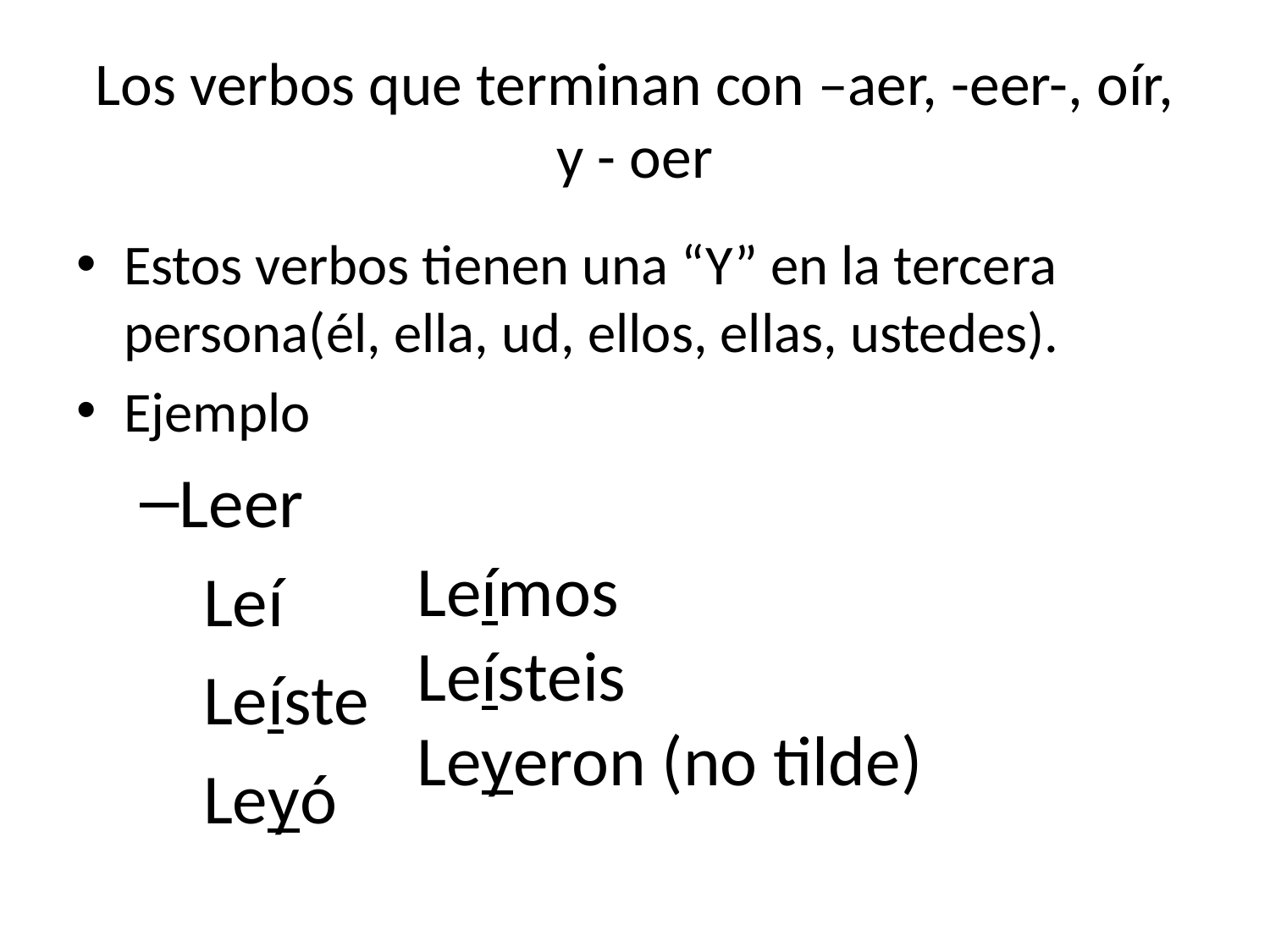

# Los verbos que terminan con –aer, -eer-, oír, y - oer
Estos verbos tienen una “Y” en la tercera persona(él, ella, ud, ellos, ellas, ustedes).
Ejemplo
Leer
Leí
Leíste
Leyó
Leímos
Leísteis
Leyeron (no tilde)